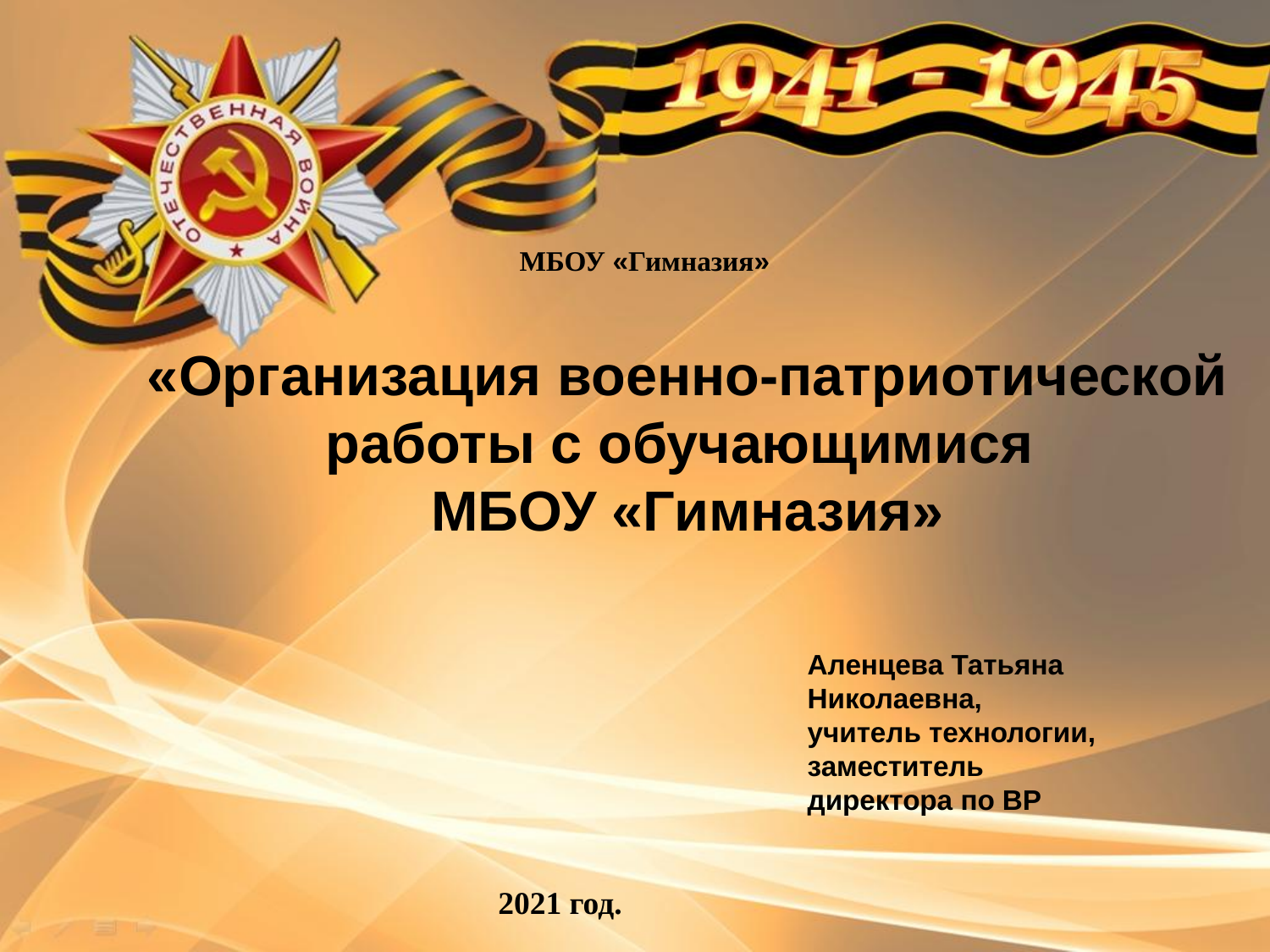

МБОУ «Гимназия»

 «Организация военно-патриотической работы с обучающимися
 МБОУ «Гимназия»

Аленцева Татьяна Николаевна,
учитель технологии,
заместитель директора по ВР
2021 год.